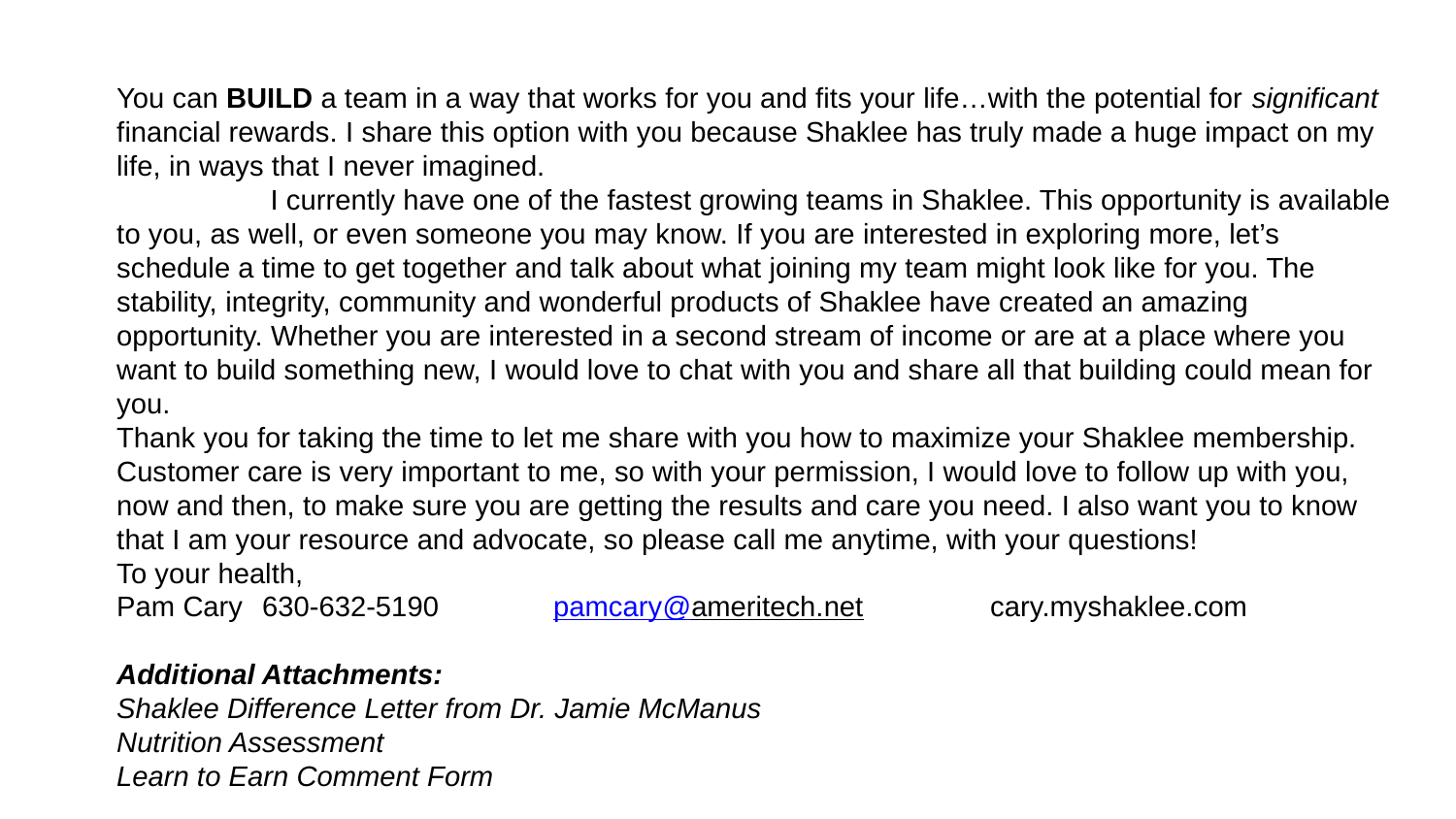

You can BUILD a team in a way that works for you and fits your life…with the potential for significant financial rewards. I share this option with you because Shaklee has truly made a huge impact on my life, in ways that I never imagined.
	 I currently have one of the fastest growing teams in Shaklee. This opportunity is available to you, as well, or even someone you may know. If you are interested in exploring more, let’s schedule a time to get together and talk about what joining my team might look like for you. The stability, integrity, community and wonderful products of Shaklee have created an amazing opportunity. Whether you are interested in a second stream of income or are at a place where you want to build something new, I would love to chat with you and share all that building could mean for you.
Thank you for taking the time to let me share with you how to maximize your Shaklee membership. Customer care is very important to me, so with your permission, I would love to follow up with you, now and then, to make sure you are getting the results and care you need. I also want you to know that I am your resource and advocate, so please call me anytime, with your questions!
To your health,
Pam Cary	630-632-5190	pamcary@ameritech.net	cary.myshaklee.com

Additional Attachments:
Shaklee Difference Letter from Dr. Jamie McManus
Nutrition Assessment
Learn to Earn Comment Form